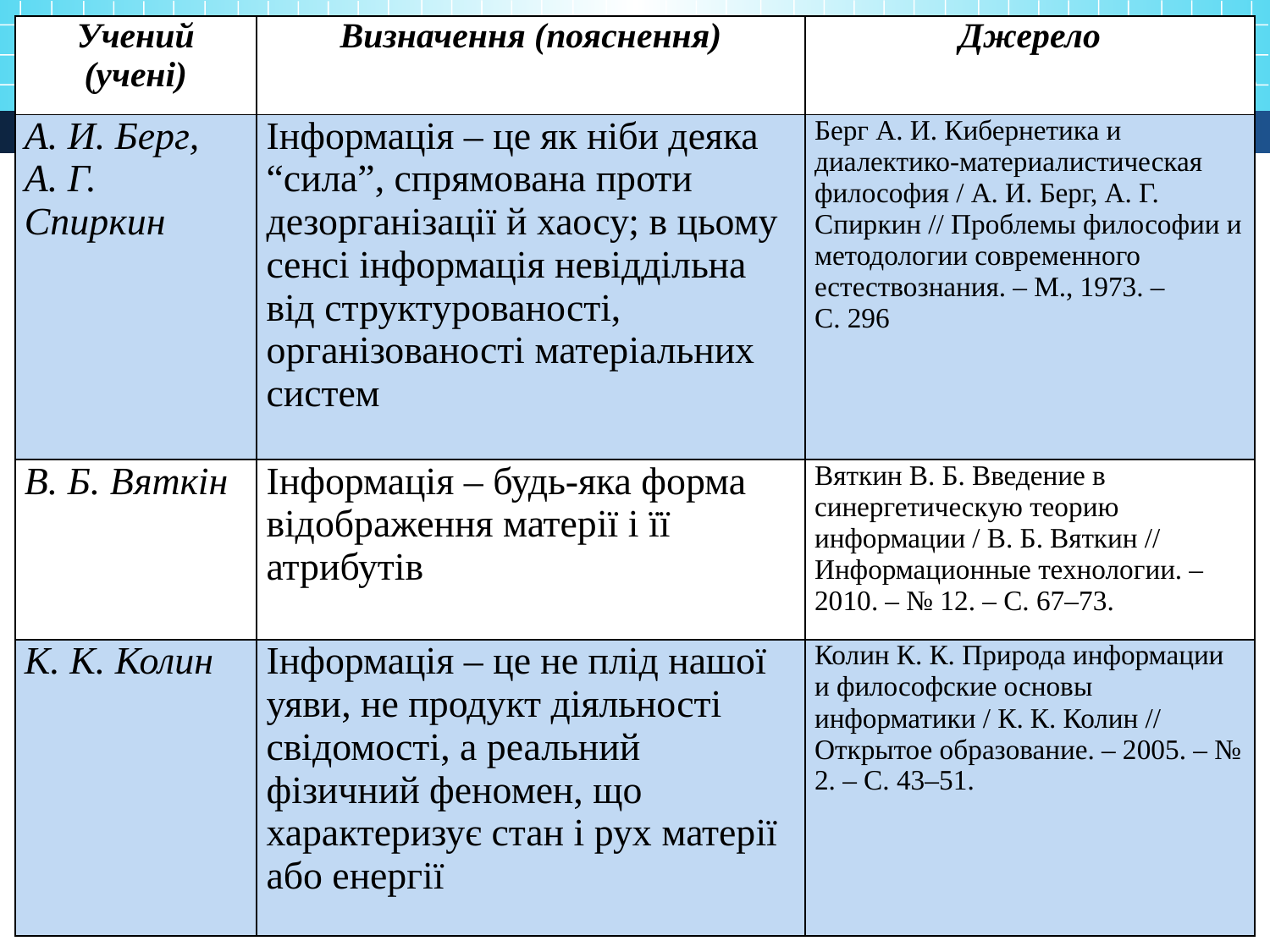

| Учений (учені) | Визначення (пояснення) | Джерело |
| --- | --- | --- |
| А. И. Берг, А. Г. Спиркин | Інформація – це як ніби деяка “сила”, спрямована проти дезорганізації й хаосу; в цьому сенсі інформація невіддільна від структурованості, організованості матеріальних систем | Берг А. И. Кибернетика и диалектико-материалистическая философия / А. И. Берг, А. Г. Спиркин // Проблемы философии и методологии современного естествознания. – М., 1973. – С. 296 |
| В. Б. Вяткін | Інформація – будь-яка форма відображення матерії і її атрибутів | Вяткин В. Б. Введение в синергетическую теорию информации / В. Б. Вяткин // Информационные технологии. – 2010. – № 12. – С. 67–73. |
| К. К. Колин | Інформація – це не плід нашої уяви, не продукт діяльності свідомості, а реальний фізичний феномен, що характеризує стан і рух матерії або енергії | Колин К. К. Природа информации и философские основы информатики / К. К. Колин // Открытое образование. – 2005. – № 2. – С. 43–51. |